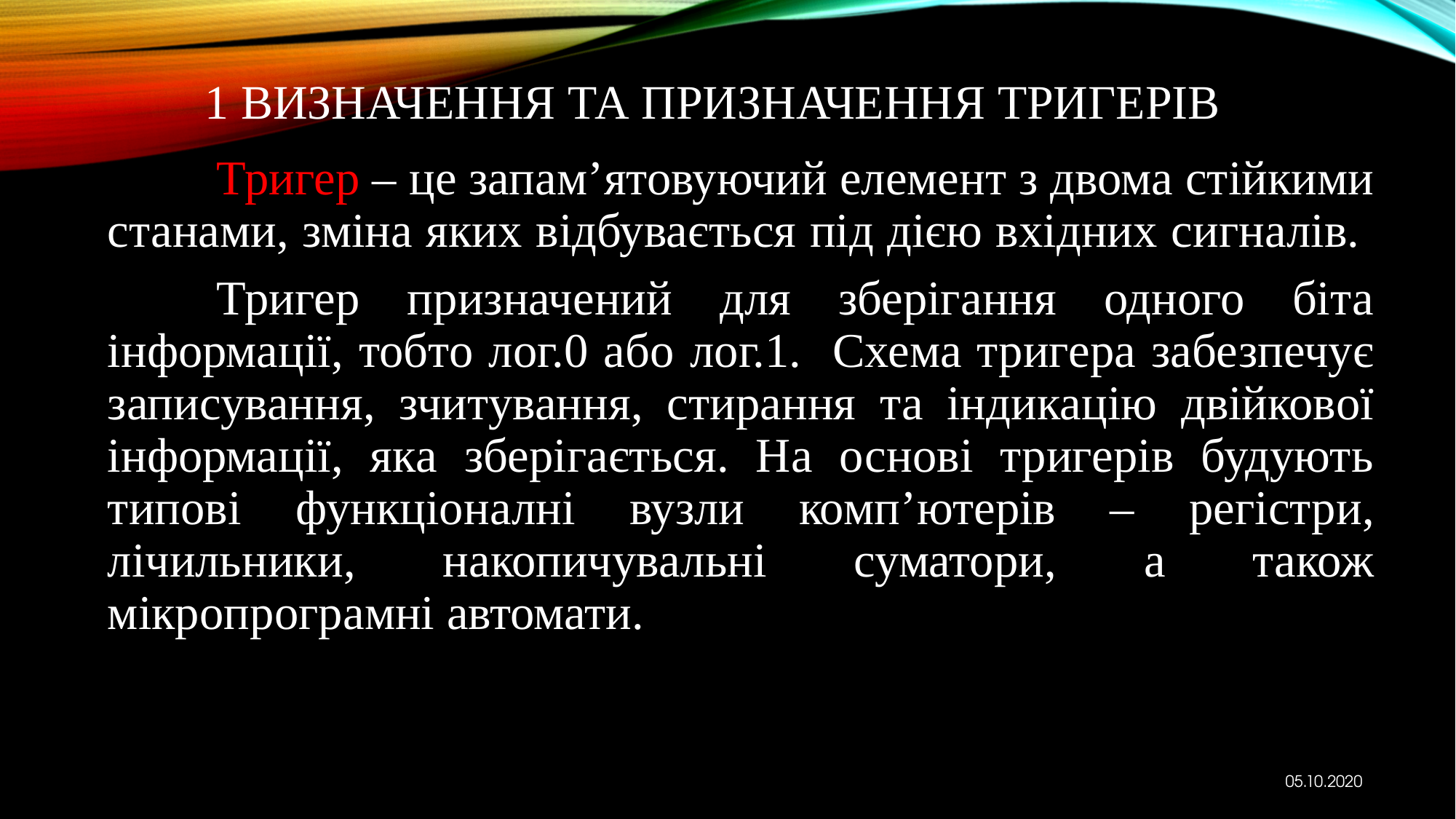

# 1 Визначення та призначення тригерів
		Тригер – це запам’ятовуючий елемент з двома стійкими станами, зміна яких відбувається під дією вхідних сигналів.
		Тригер призначений для зберігання одного біта інформації, тобто лог.0 або лог.1.  Схема тригера забезпечує записування, зчитування, стирання та індикацію двійкової інформації, яка зберігається. На основі тригерів будують типові функціоналні вузли комп’ютерів – регістри, лічильники, накопичувальні суматори, а також мікропрограмні автомати.

05.10.2020